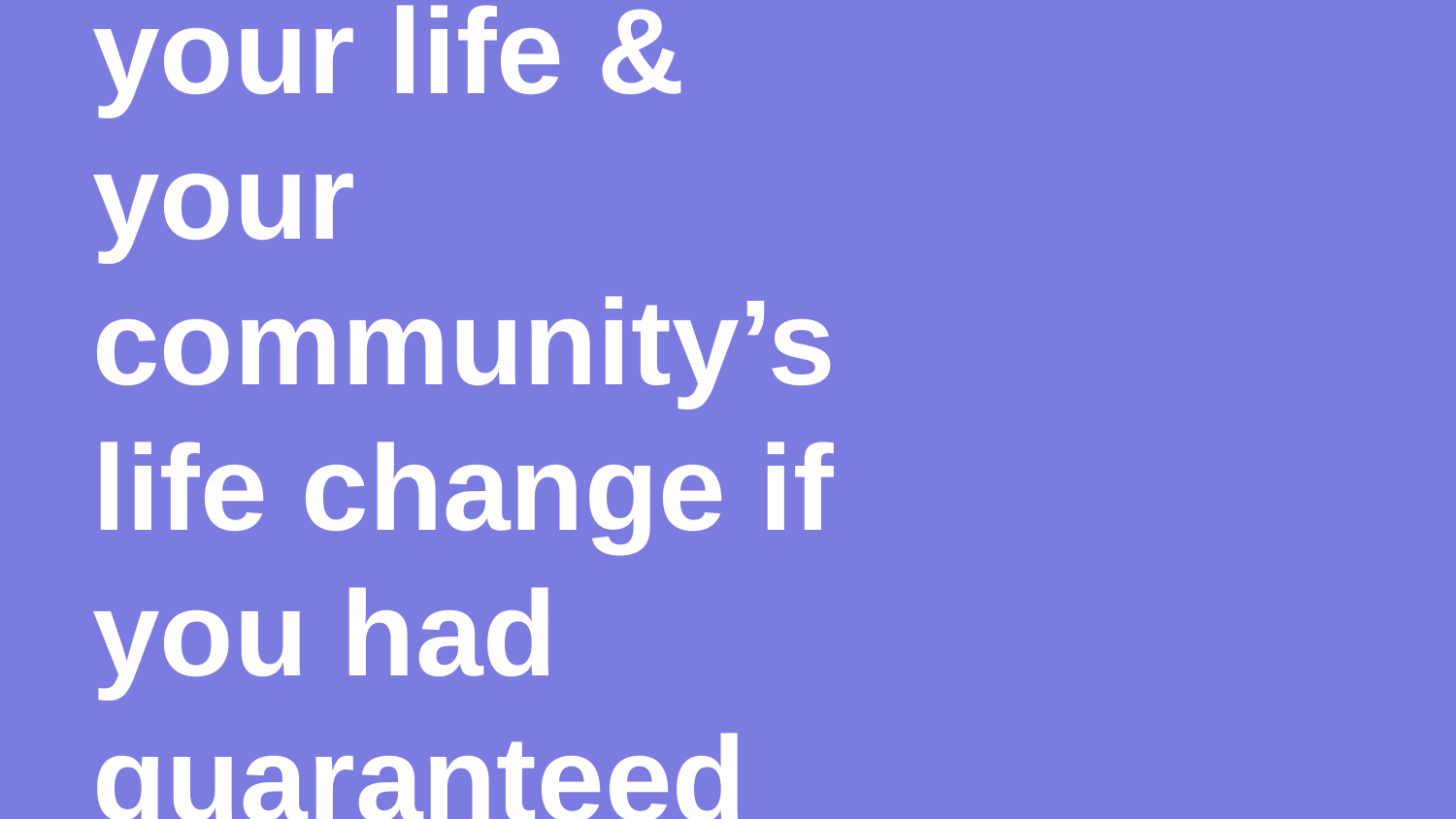

# How would your life & your community’s life change if you had guaranteed healthcare?